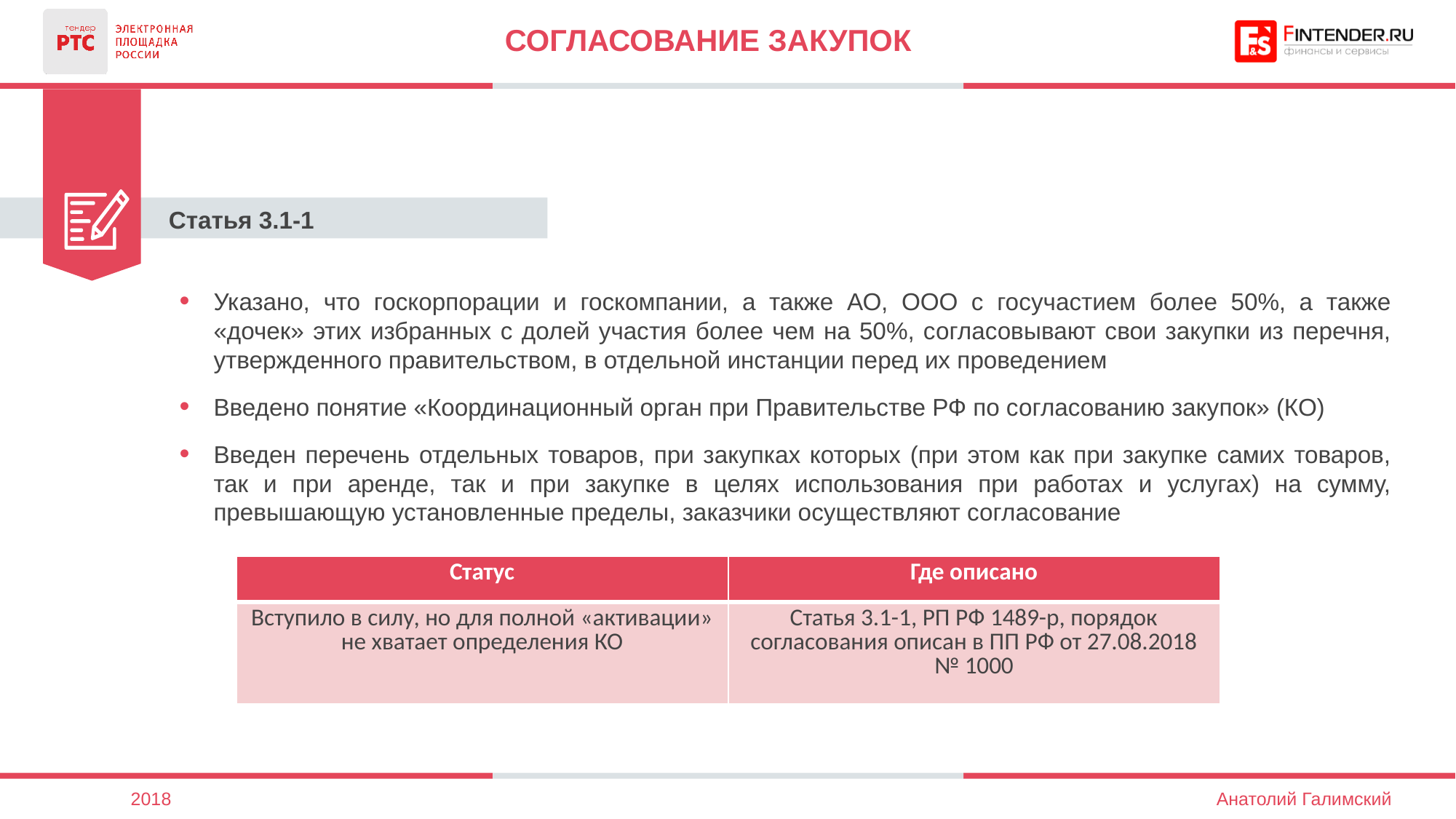

# Согласование закупок

Статья 3.1-1
Указано, что госкорпорации и госкомпании, а также АО, ООО с госучастием более 50%, а также «дочек» этих избранных с долей участия более чем на 50%, согласовывают свои закупки из перечня, утвержденного правительством, в отдельной инстанции перед их проведением
Введено понятие «Координационный орган при Правительстве РФ по согласованию закупок» (КО)
Введен перечень отдельных товаров, при закупках которых (при этом как при закупке самих товаров, так и при аренде, так и при закупке в целях использования при работах и услугах) на сумму, превышающую установленные пределы, заказчики осуществляют согласование

| Статус | Где описано |
| --- | --- |
| Вступило в силу, но для полной «активации» не хватает определения КО | Статья 3.1-1, РП РФ 1489-р, порядок согласования описан в ПП РФ от 27.08.2018 № 1000 |
2018
Анатолий Галимский